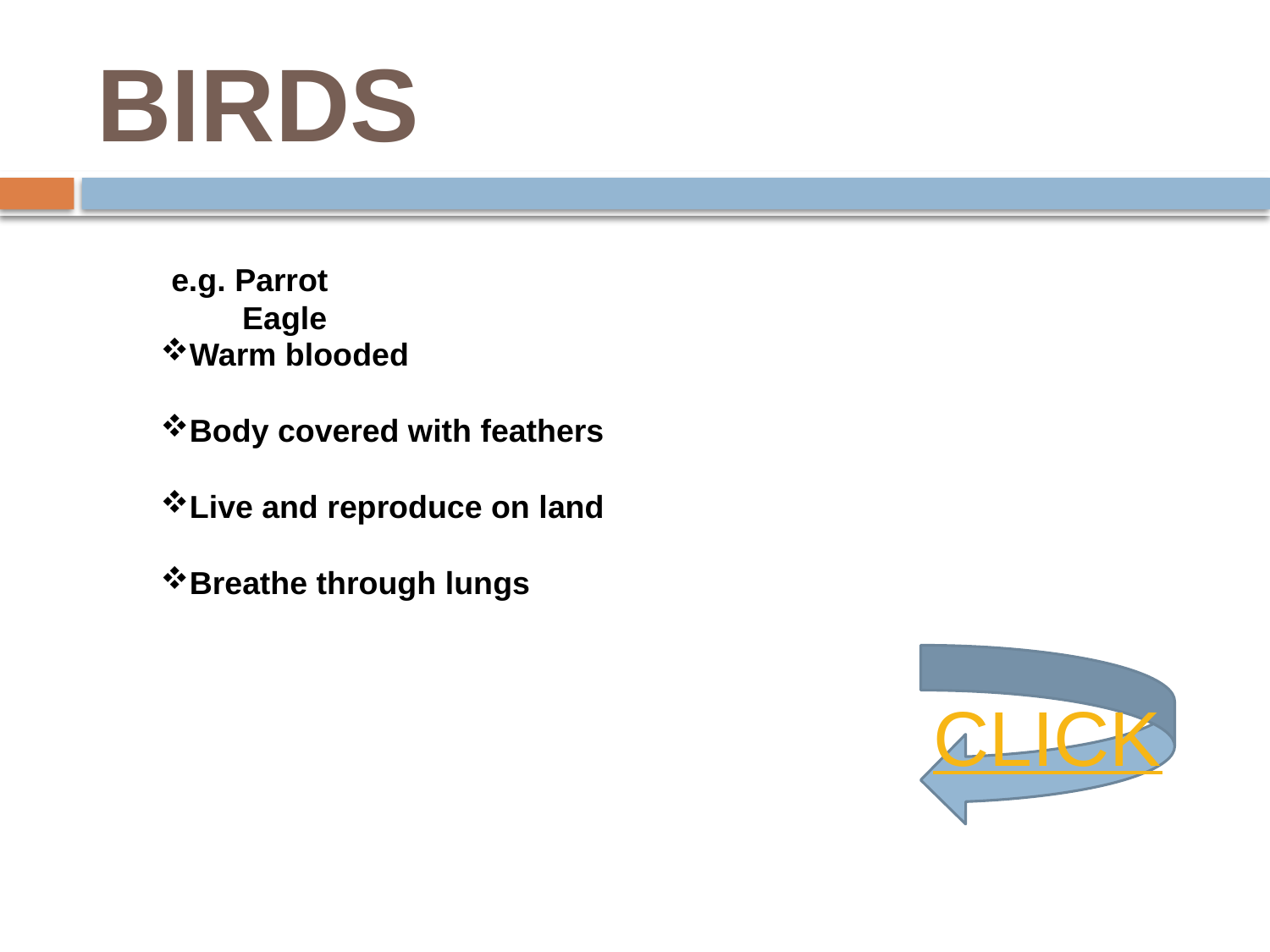

# BIRDS
e.g. Parrot
        Eagle
Warm blooded

Body covered with feathers

Live and reproduce on land

Breathe through lungs
CLICK